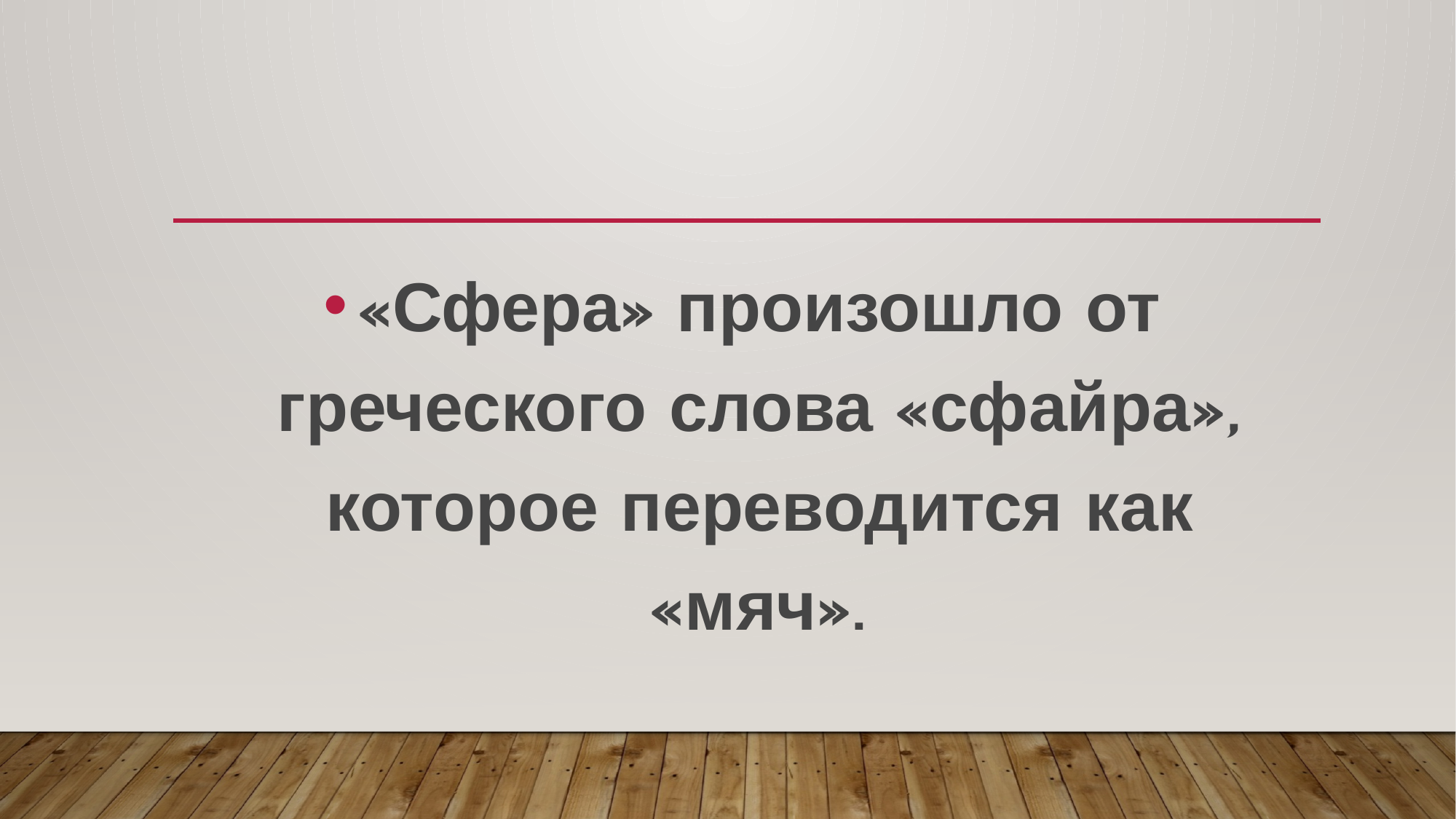

«Сфера» произошло от греческого слова «сфайра», которое переводится как «мяч».